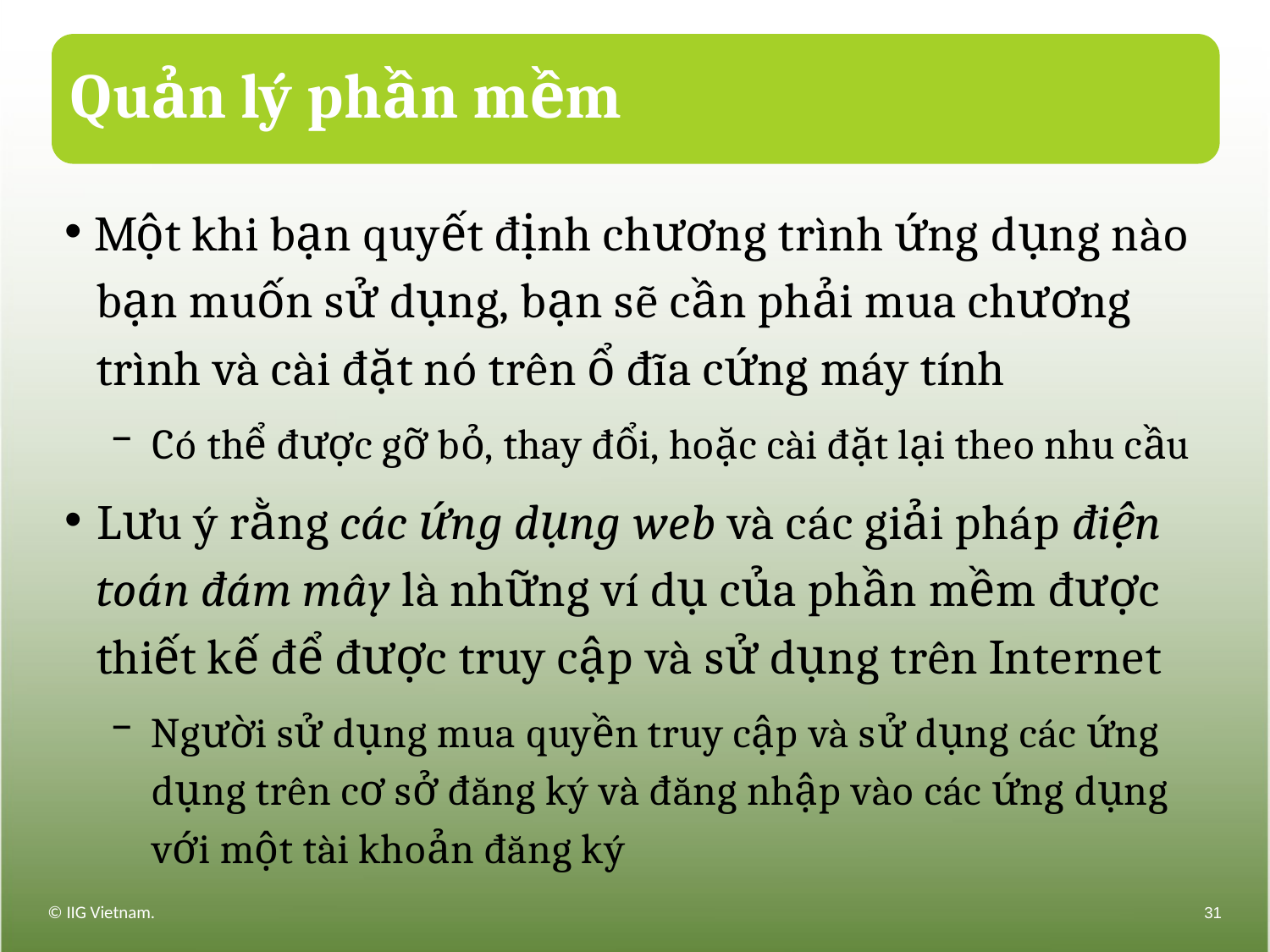

# Quản lý phần mềm
Một khi bạn quyết định chương trình ứng dụng nào bạn muốn sử dụng, bạn sẽ cần phải mua chương trình và cài đặt nó trên ổ đĩa cứng máy tính
Có thể được gỡ bỏ, thay đổi, hoặc cài đặt lại theo nhu cầu
Lưu ý rằng các ứng dụng web và các giải pháp điện toán đám mây là những ví dụ của phần mềm được thiết kế để được truy cập và sử dụng trên Internet
Người sử dụng mua quyền truy cập và sử dụng các ứng dụng trên cơ sở đăng ký và đăng nhập vào các ứng dụng với một tài khoản đăng ký
© IIG Vietnam.
31